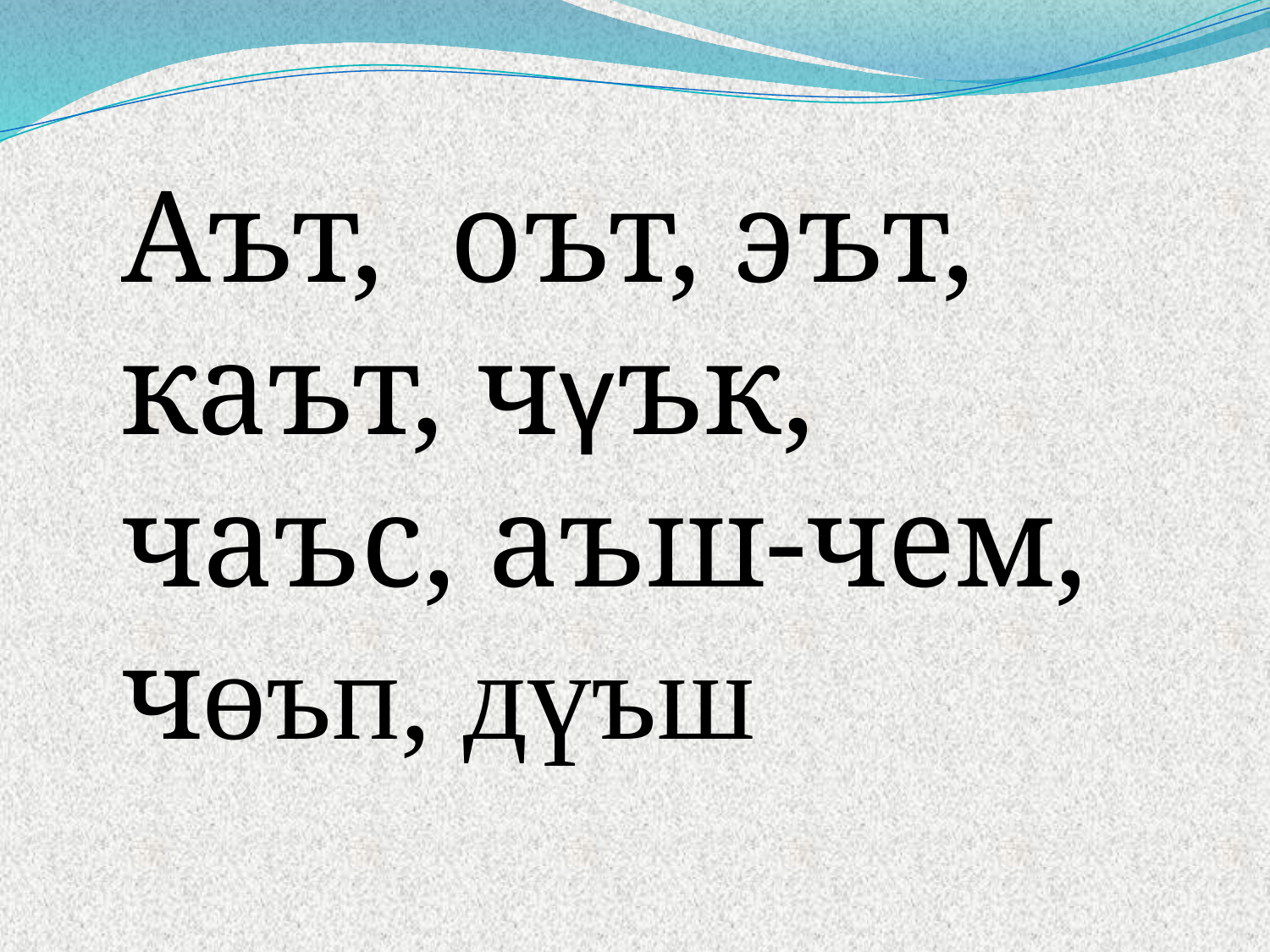

Аът,  оът, эът, каът, чүък, чаъс, аъш-чем, чөъп, дүъш